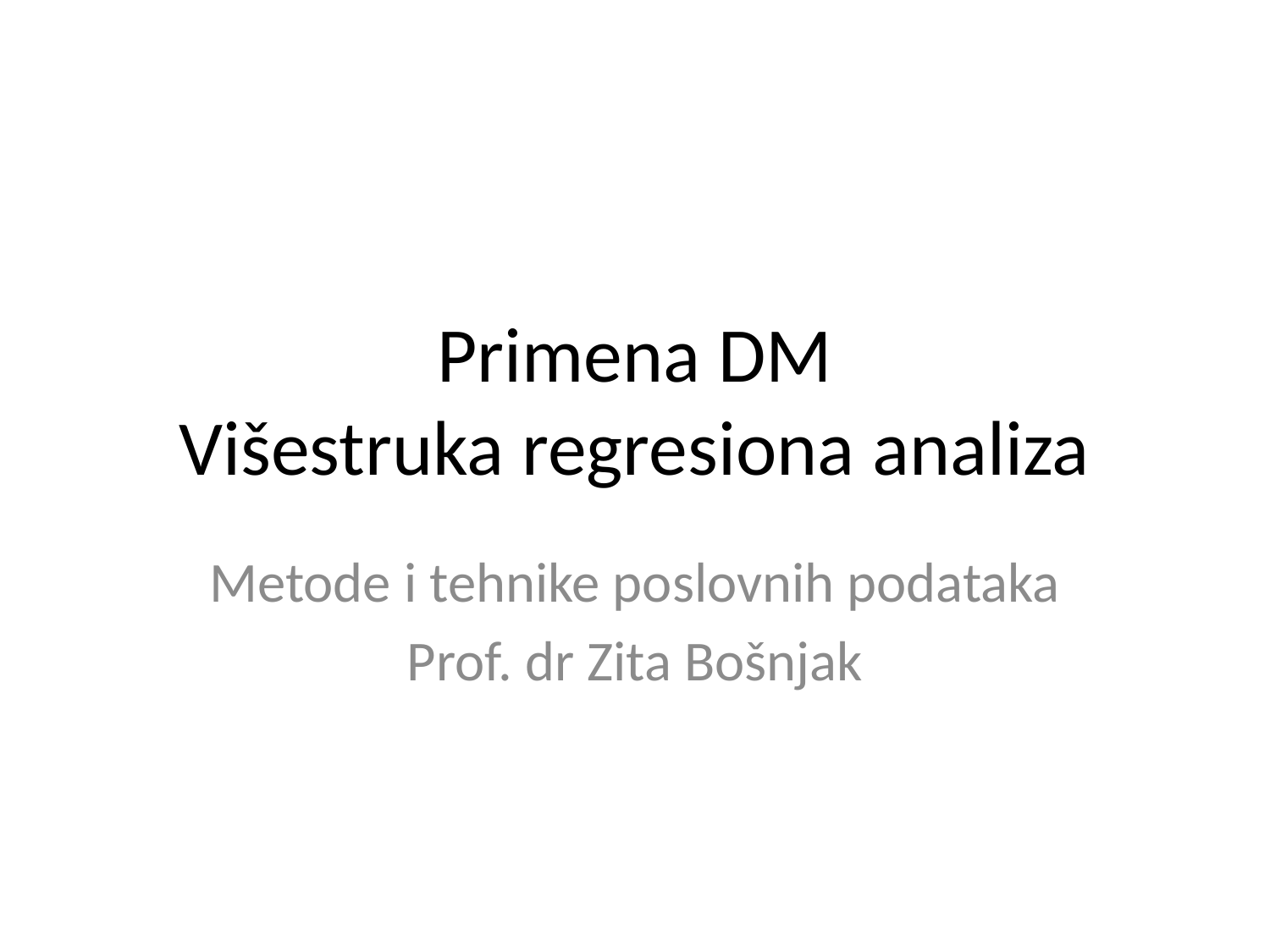

# Primena DM Višestruka regresiona analiza
Metode i tehnike poslovnih podataka
Prof. dr Zita Bošnjak